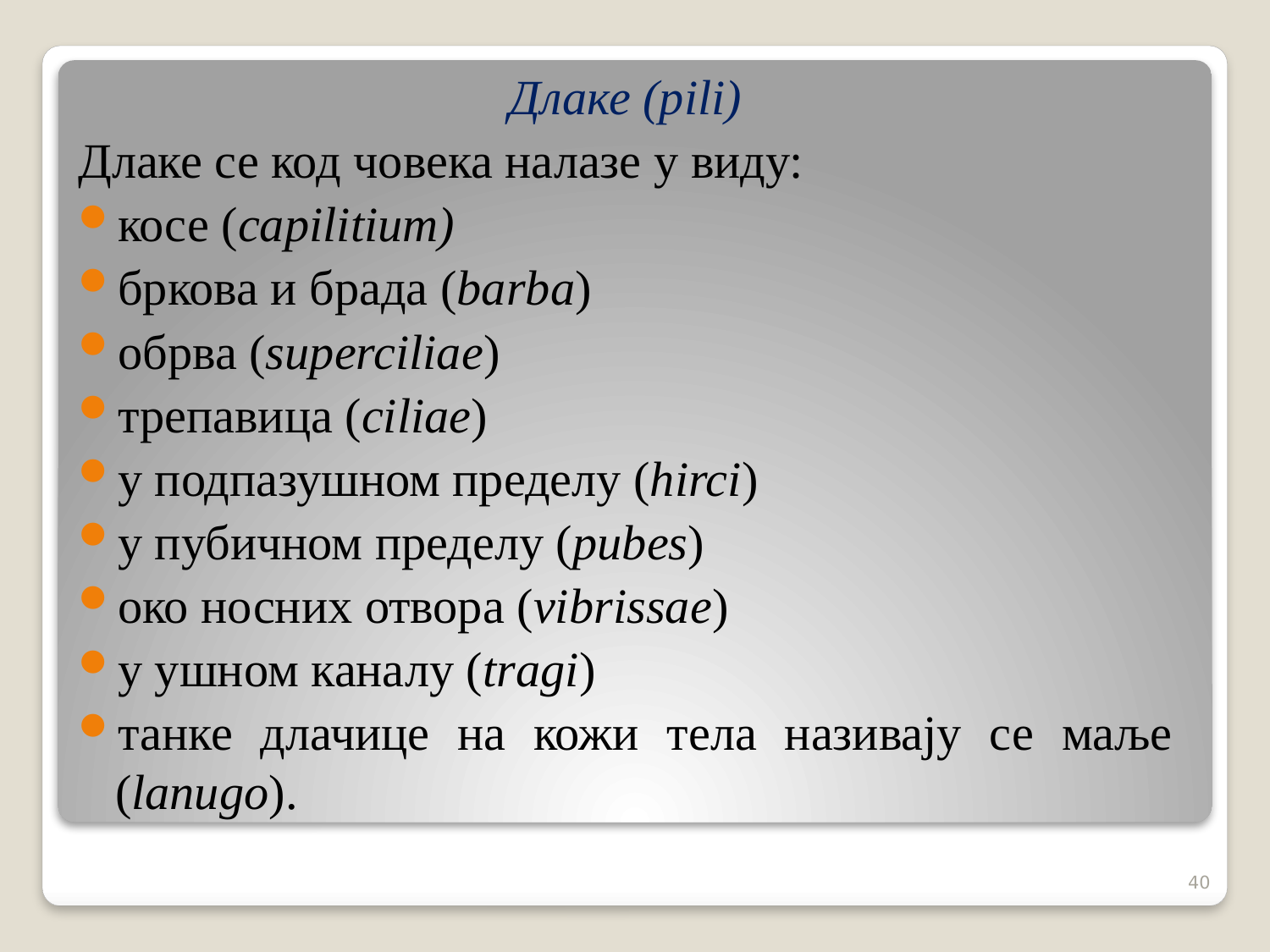

Длаке (pili)
Длаке се код човека налазе у виду:
косе (capilitium)
бркова и брада (barba)
обрва (superciliae)
трепавица (ciliae)
у подпазушном пределу (hirci)
у пубичном пределу (pubes)
око носних отвора (vibrissae)
у ушном каналу (tragi)
танке длачице на кожи тела називају се маље (lanugo).
40